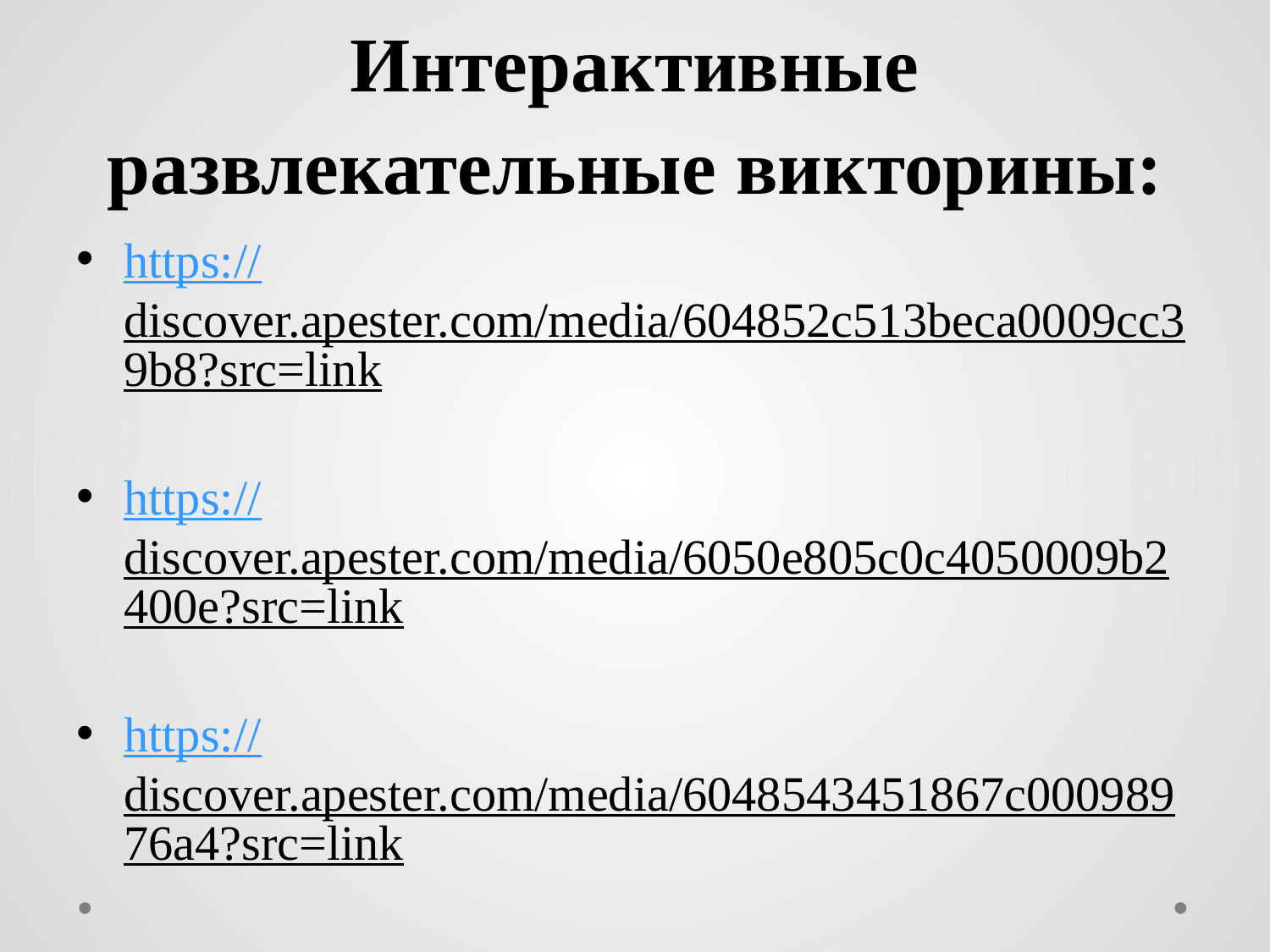

# Интерактивные развлекательные викторины:
https://discover.apester.com/media/604852c513beca0009cc39b8?src=link
https://discover.apester.com/media/6050e805c0c4050009b2400e?src=link
https://discover.apester.com/media/6048543451867c00098976a4?src=link

(с созданными викторинами можно ознакомиться, пройдя по ссылке)